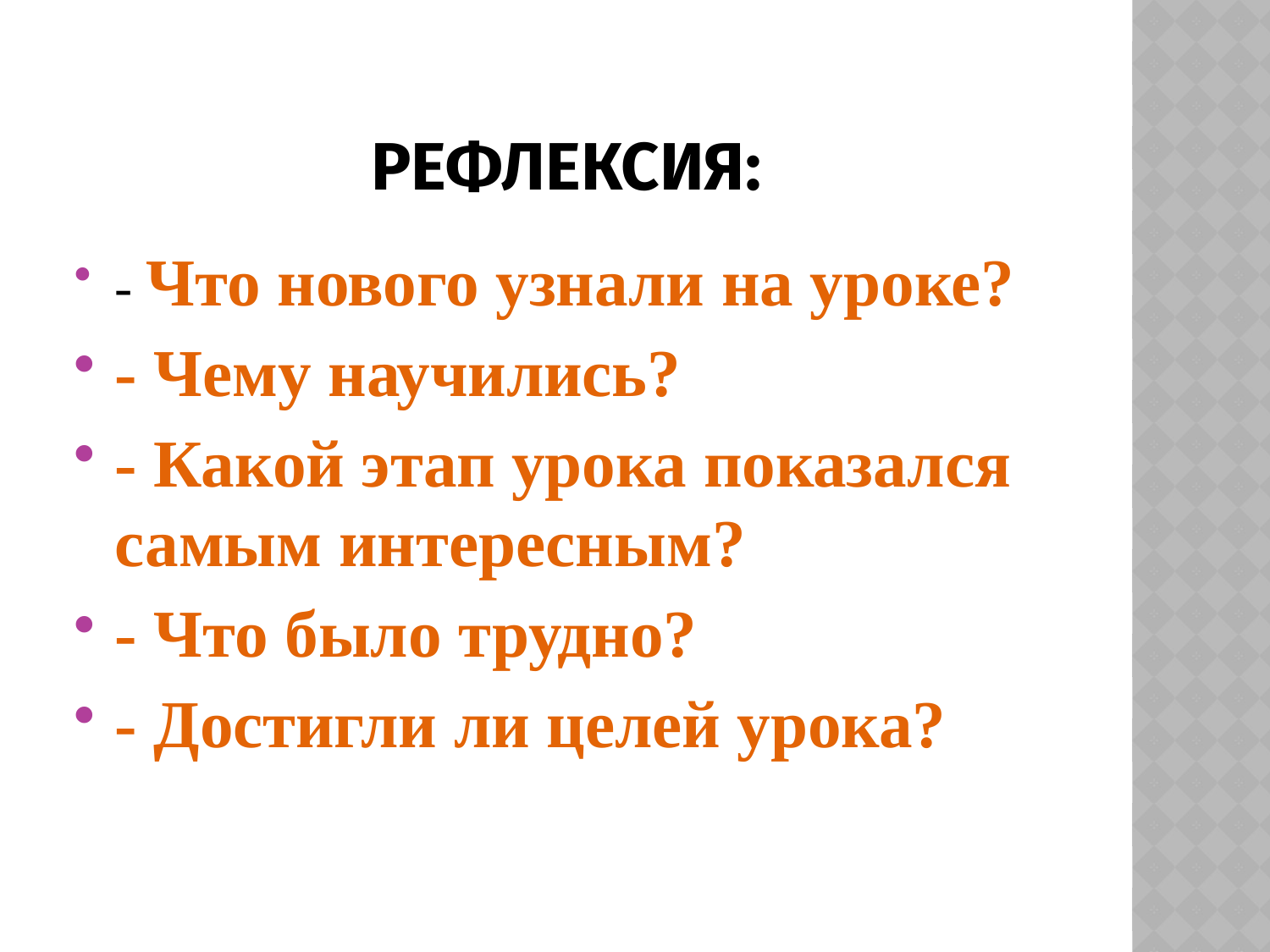

# Рефлексия:
- Что нового узнали на уроке?
- Чему научились?
- Какой этап урока показался самым интересным?
- Что было трудно?
- Достигли ли целей урока?